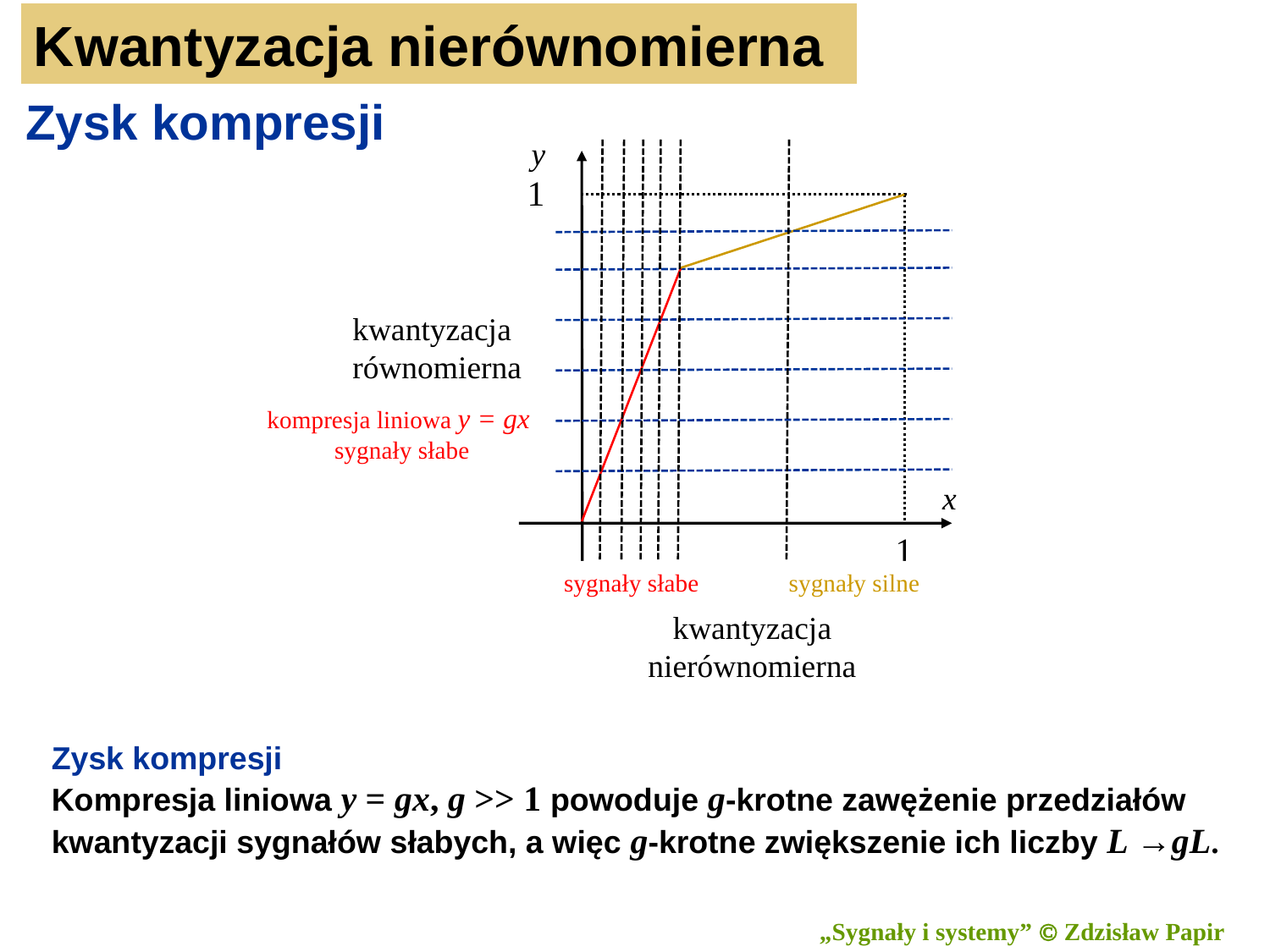

Kwantyzacja nierównomierna
Zysk kompresji
y
1

x
1

kwantyzacja równomierna
sygnały słabe
sygnały silne
kwantyzacja nierównomierna
kompresja liniowa y = gx
sygnały słabe
Zysk kompresji
Kompresja liniowa y = gx, g >> 1 powoduje g-krotne zawężenie przedziałów
kwantyzacji sygnałów słabych, a więc g-krotne zwiększenie ich liczby L →gL.
28
„Sygnały i systemy” © Zdzisław Papir